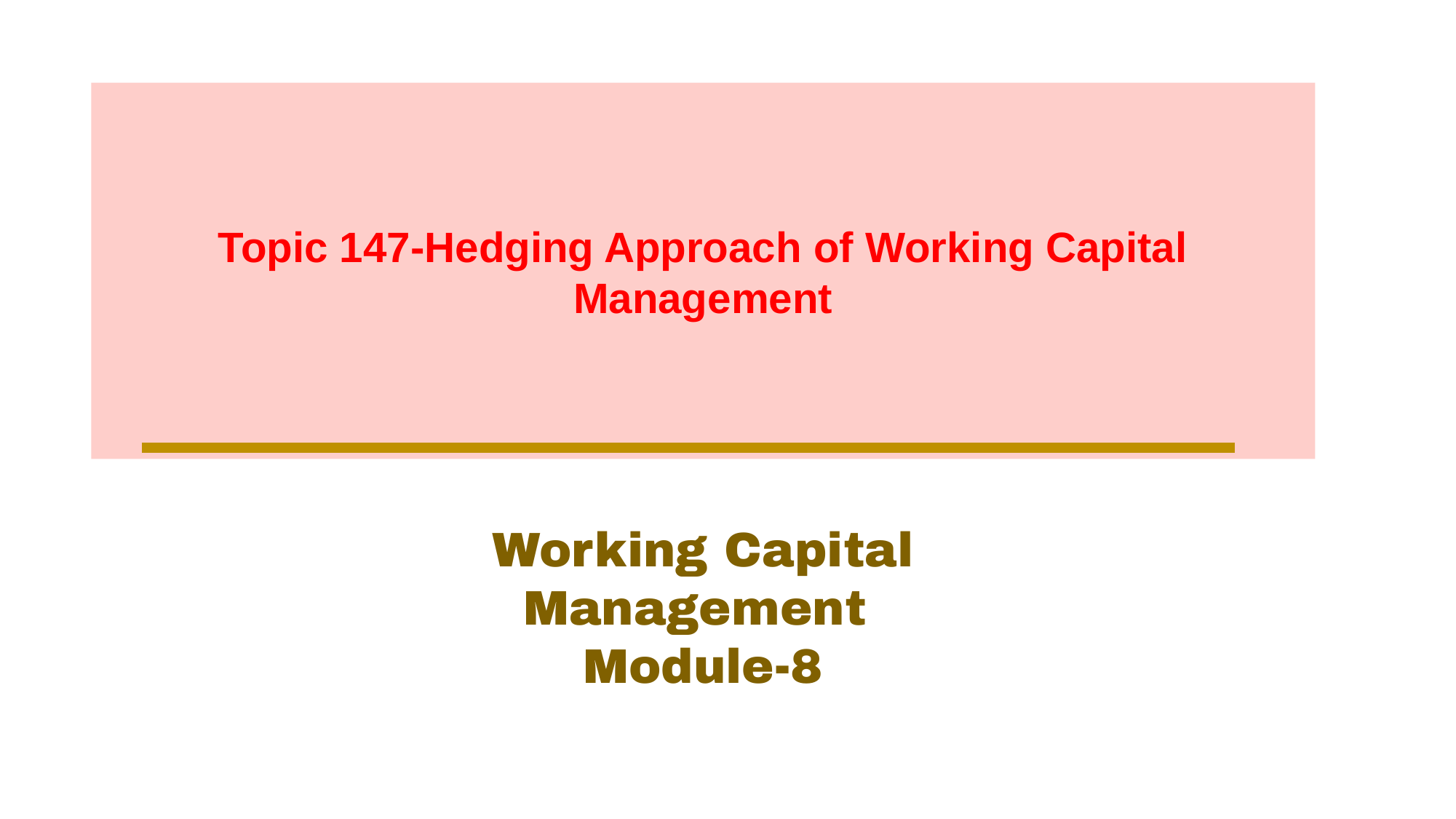

Topic 147-Hedging Approach of Working Capital Management
Working Capital Management
Module-8